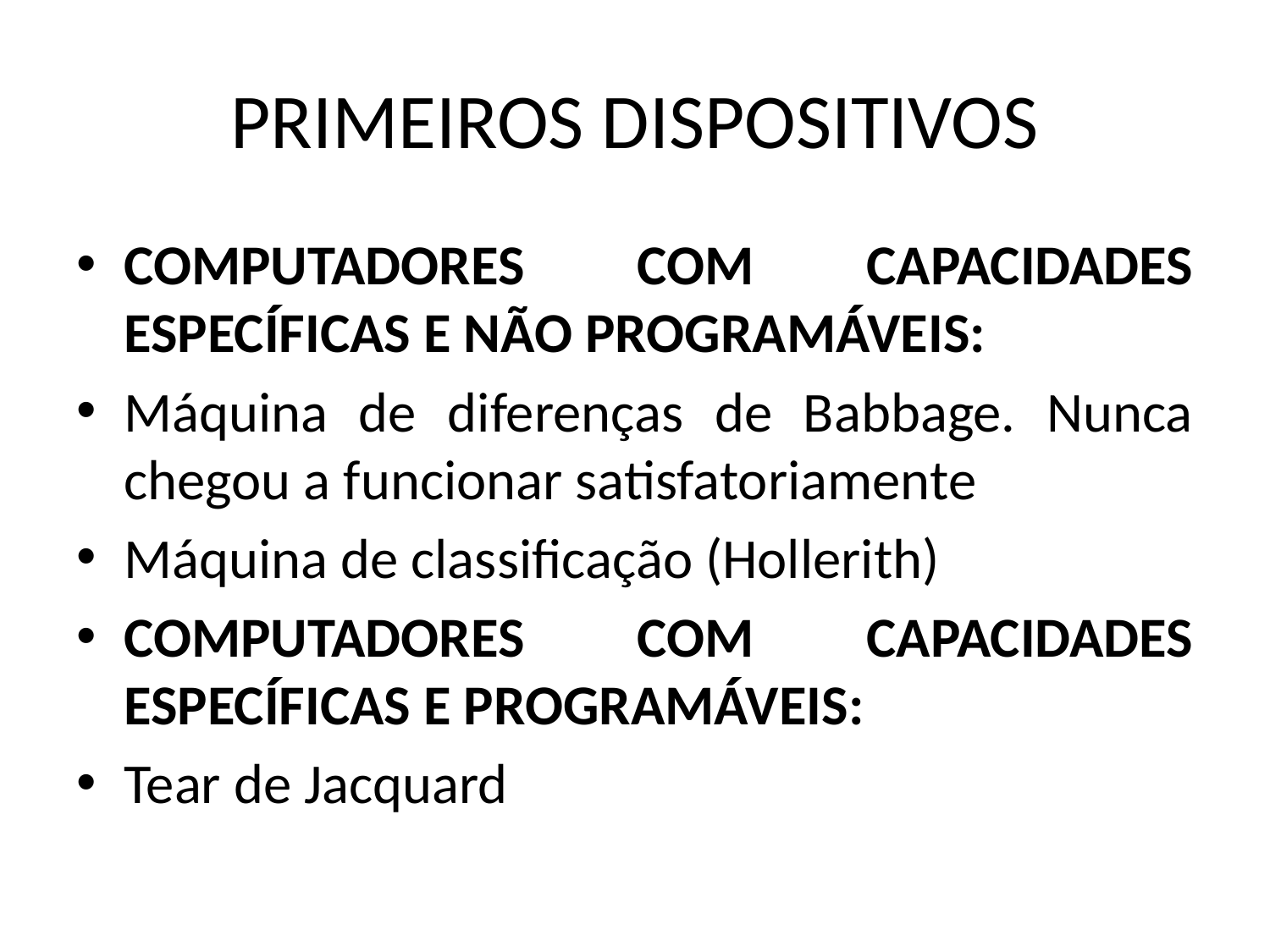

# PRIMEIROS DISPOSITIVOS
COMPUTADORES COM CAPACIDADES ESPECÍFICAS E NÃO PROGRAMÁVEIS:
Máquina de diferenças de Babbage. Nunca chegou a funcionar satisfatoriamente
Máquina de classificação (Hollerith)
COMPUTADORES COM CAPACIDADES ESPECÍFICAS E PROGRAMÁVEIS:
Tear de Jacquard